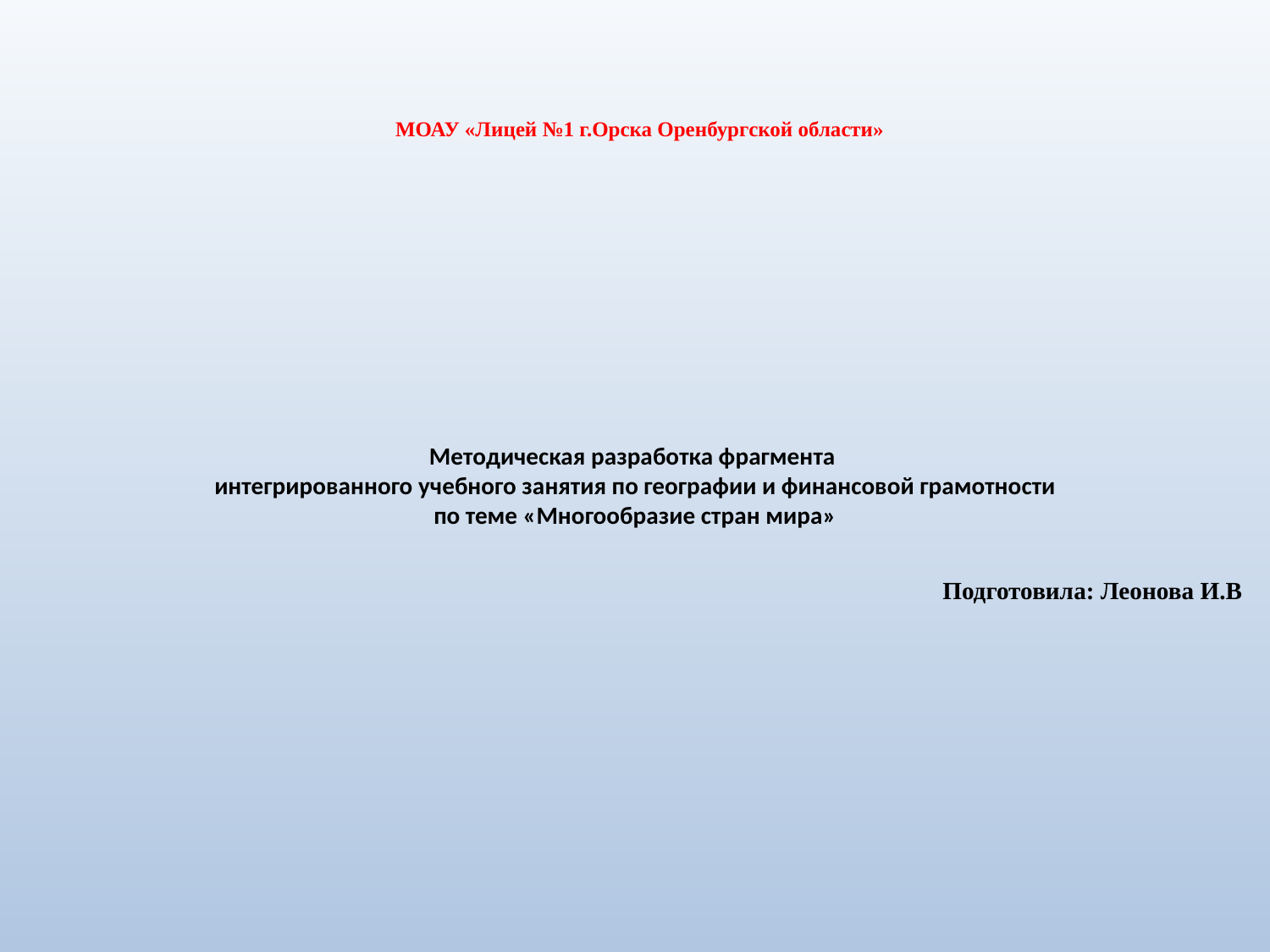

МОАУ «Лицей №1 г.Орска Оренбургской области»

# Методическая разработка фрагмента интегрированного учебного занятия по географии и финансовой грамотности по теме «Многообразие стран мира»
Подготовила: Леонова И.В